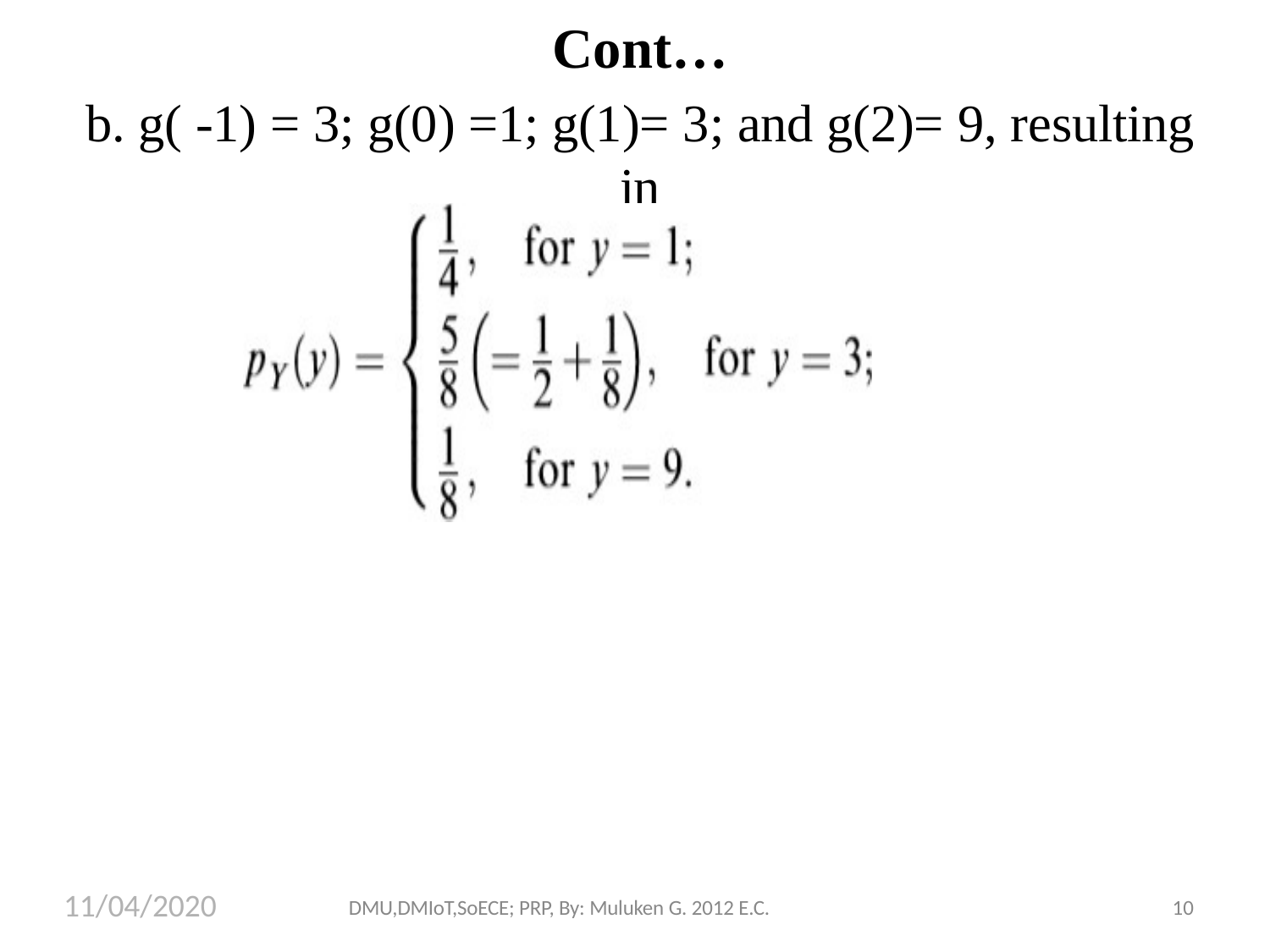

# Cont…
b. g( -1) = 3; g(0) =1; g(1)= 3; and g(2)= 9, resulting in

11/04/2020
DMU,DMIoT,SoECE; PRP, By: Muluken G. 2012 E.C.
10